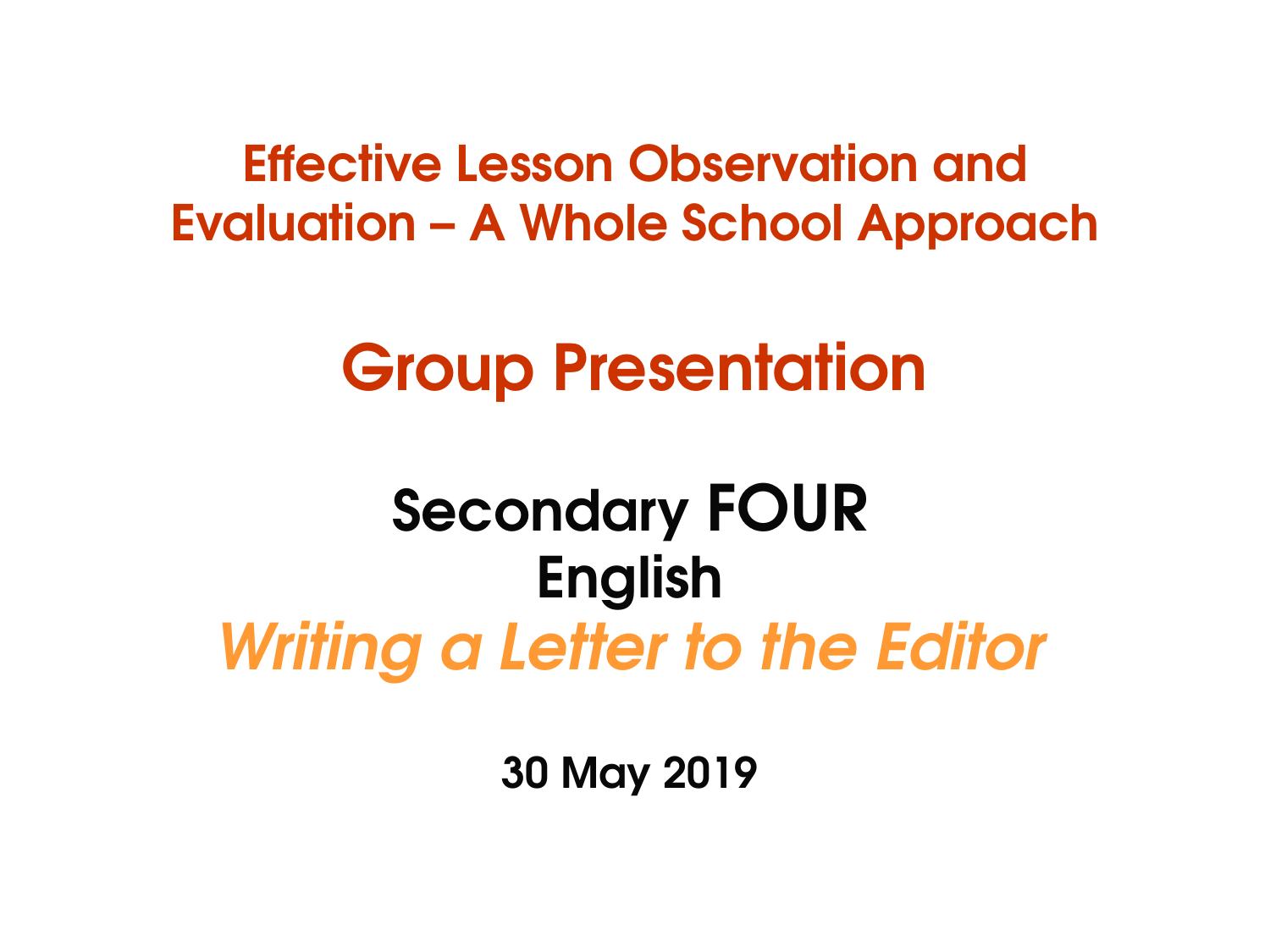

Effective Lesson Observation and Evaluation – A Whole School Approach

Group Presentation
Secondary FOUR
English
Writing a Letter to the Editor

30 May 2019